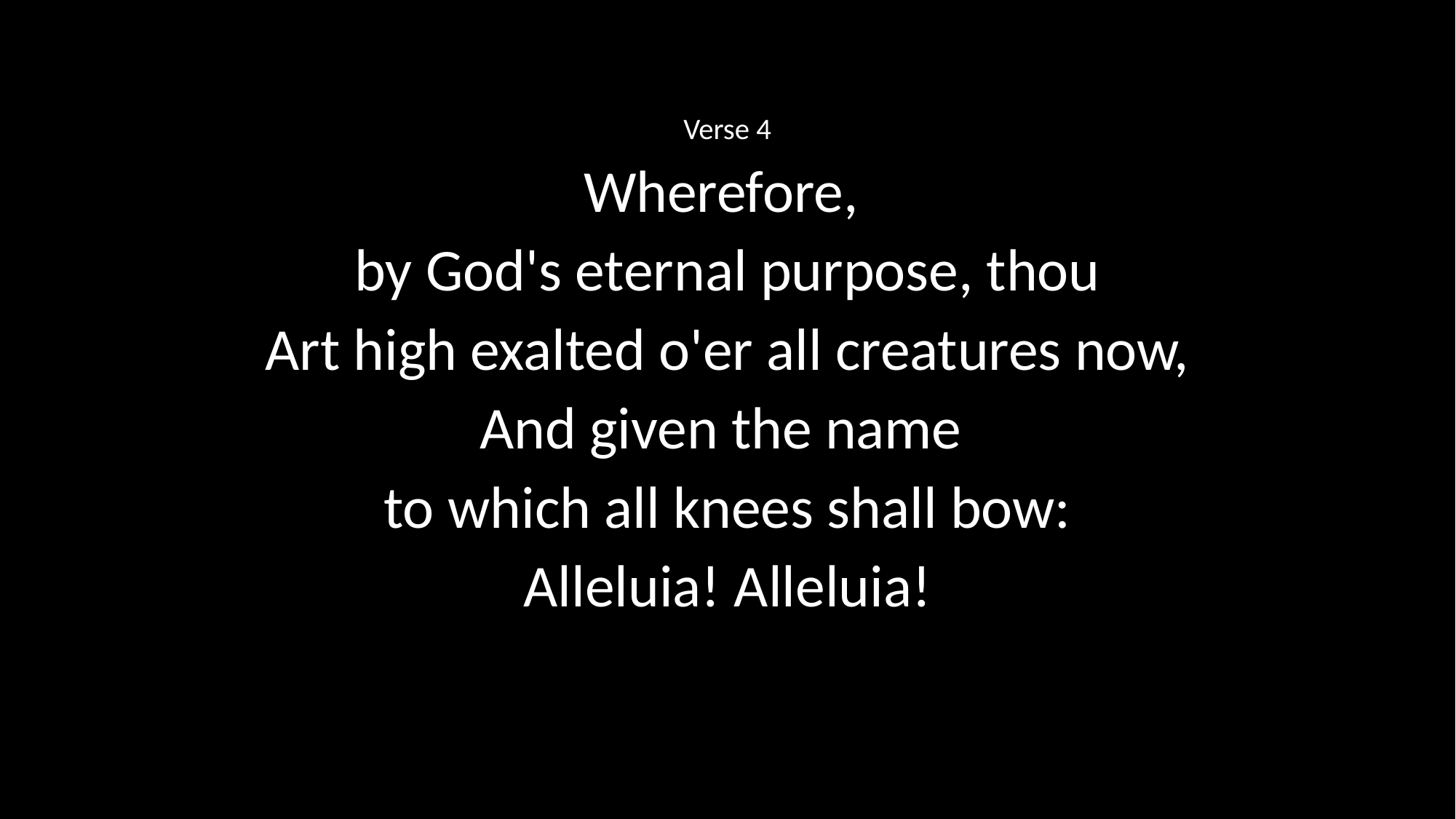

Verse 4
Wherefore,
by God's eternal purpose, thou
Art high exalted o'er all creatures now,
And given the name
to which all knees shall bow:
Alleluia! Alleluia!